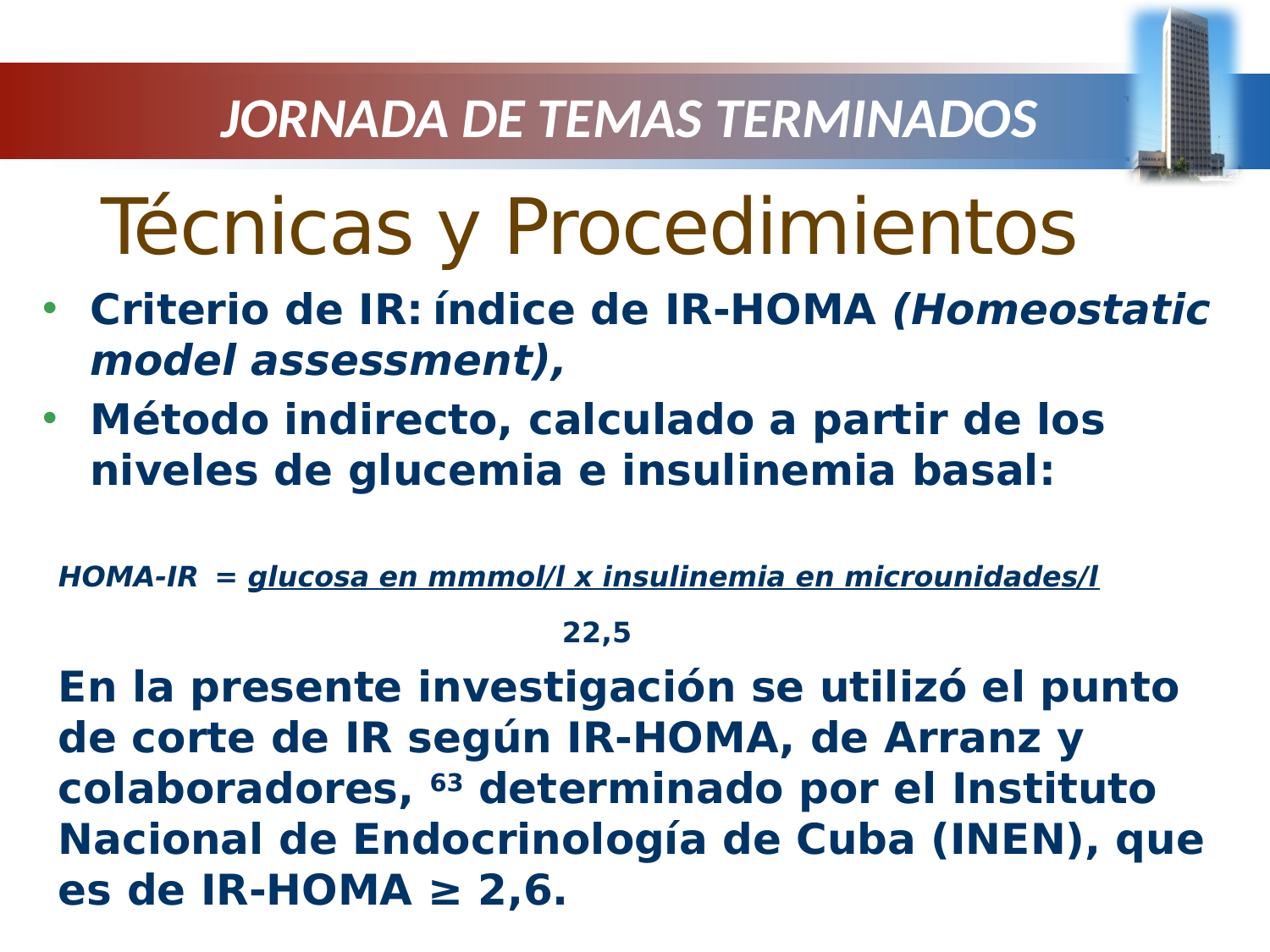

# JORNADA DE TEMAS TERMINADOS
Técnicas y Procedimientos
Criterio de IR: índice de IR-HOMA (Homeostatic model assessment),
Método indirecto, calculado a partir de los niveles de glucemia e insulinemia basal:

HOMA-IR  = glucosa en mmmol/l x insulinemia en microunidades/l
                                  22,5
En la presente investigación se utilizó el punto de corte de IR según IR-HOMA, de Arranz y colaboradores, 63 determinado por el Instituto Nacional de Endocrinología de Cuba (INEN), que es de IR-HOMA ≥ 2,6.